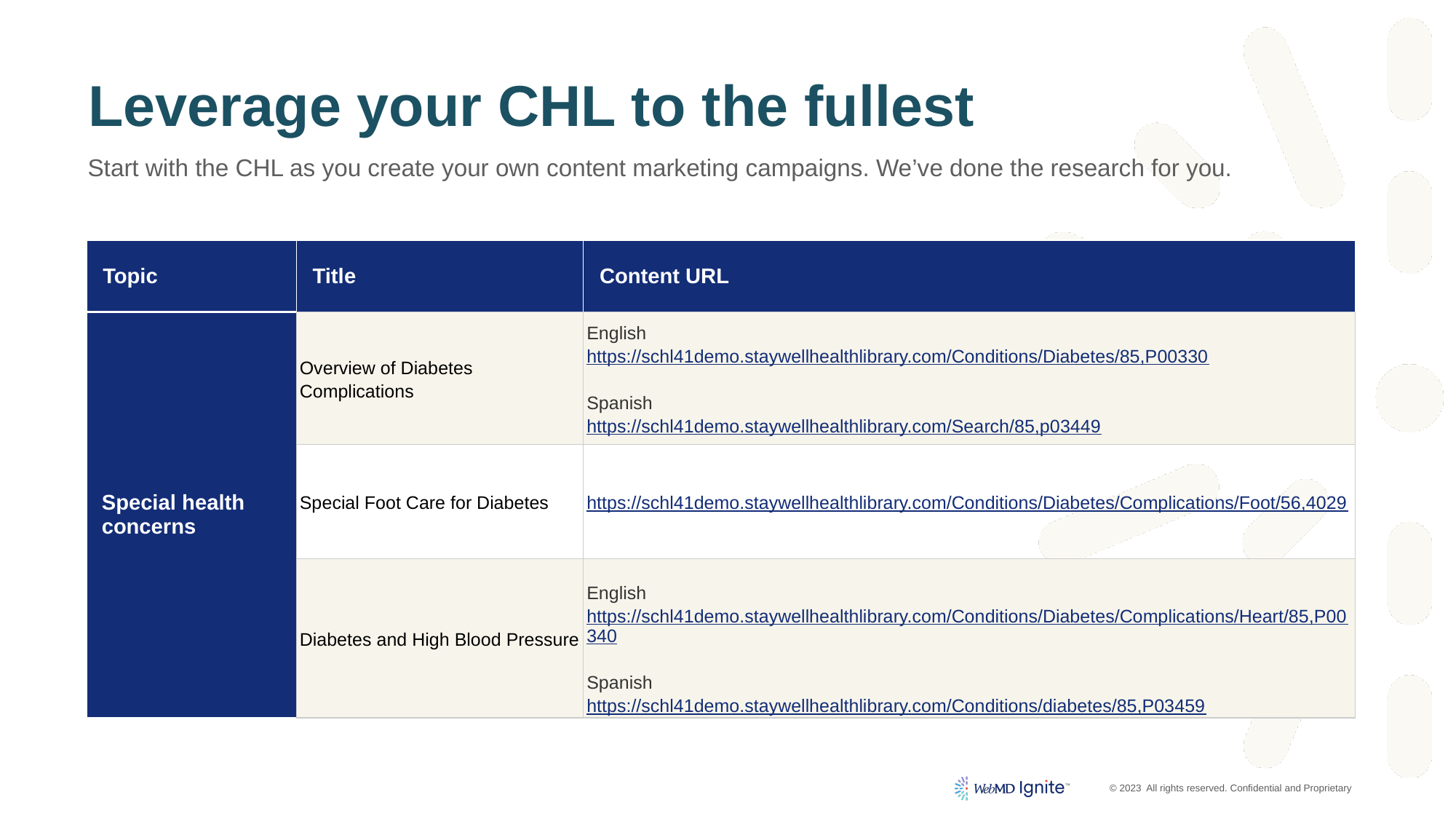

# Leverage your CHL to the fullest
Start with the CHL as you create your own content marketing campaigns. We’ve done the research for you.
| Topic | Title | Content URL |
| --- | --- | --- |
| Special health concerns | Overview of Diabetes Complications | English https://schl41demo.staywellhealthlibrary.com/Conditions/Diabetes/85,P00330 Spanish https://schl41demo.staywellhealthlibrary.com/Search/85,p03449 |
|  | Special Foot Care for Diabetes | https://schl41demo.staywellhealthlibrary.com/Conditions/Diabetes/Complications/Foot/56,4029 |
|  | Diabetes and High Blood Pressure | English https://schl41demo.staywellhealthlibrary.com/Conditions/Diabetes/Complications/Heart/85,P00340 Spanish https://schl41demo.staywellhealthlibrary.com/Conditions/diabetes/85,P03459 |